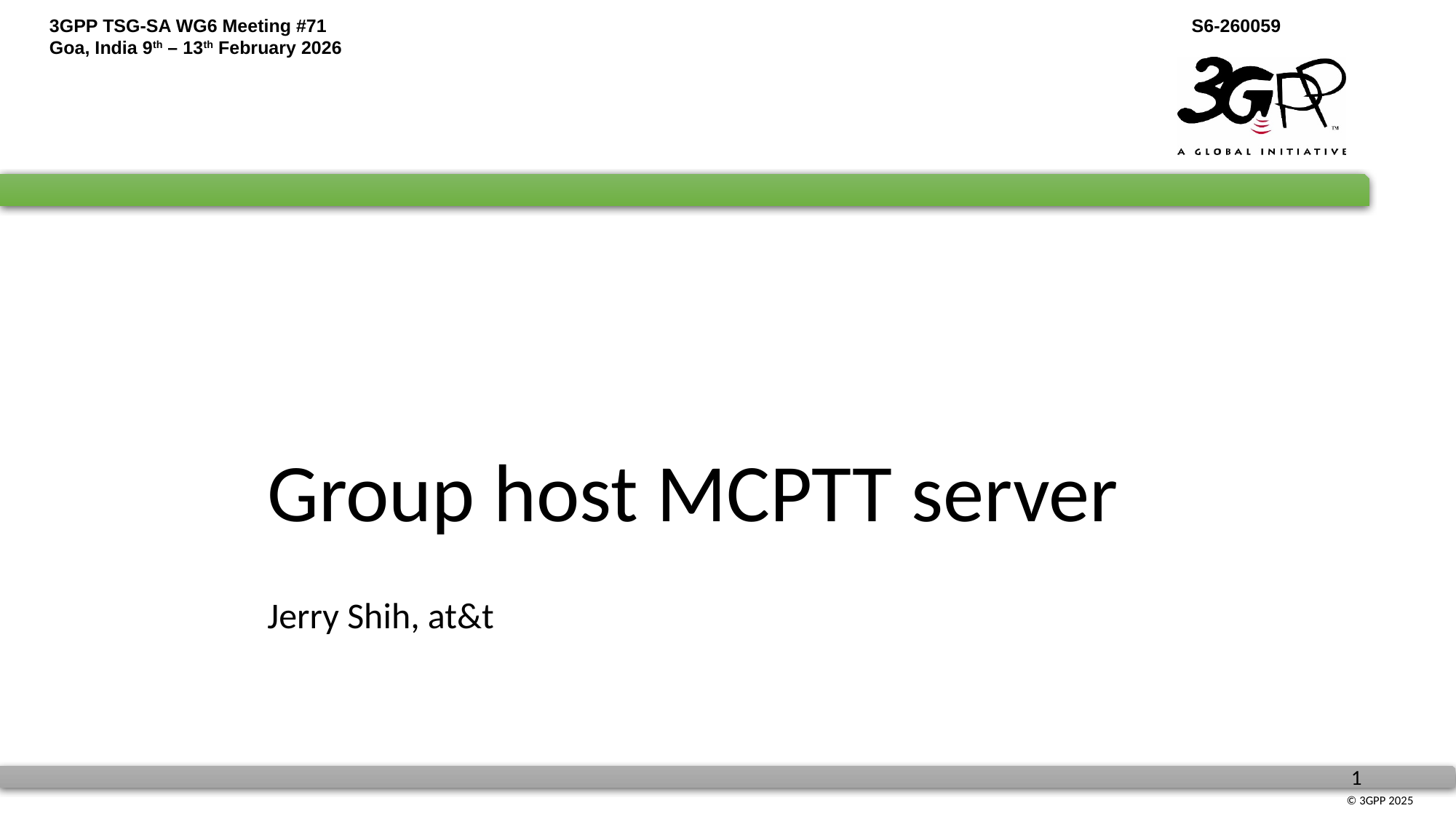

# Group host MCPTT server
Jerry Shih, at&t